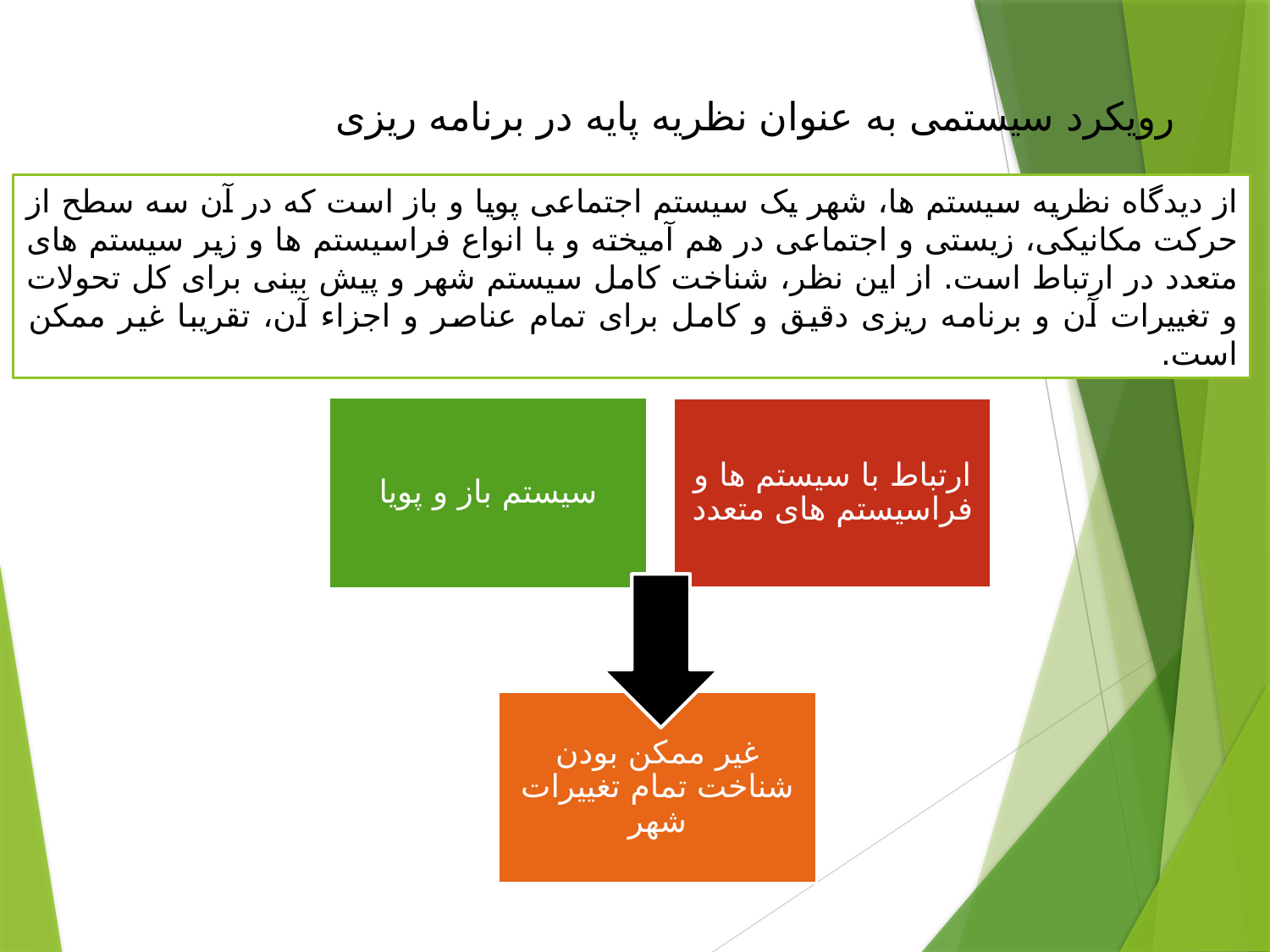

رویکرد سیستمی به عنوان نظریه پایه در برنامه ریزی
از دیدگاه نظریه سیستم ها، شهر یک سیستم اجتماعی پویا و باز است که در آن سه سطح از حرکت مکانیکی، زیستی و اجتماعی در هم آمیخته و با انواع فراسیستم ها و زیر سیستم های متعدد در ارتباط است. از این نظر، شناخت کامل سیستم شهر و پیش بینی برای کل تحولات و تغییرات آن و برنامه ریزی دقیق و کامل برای تمام عناصر و اجزاء آن، تقریبا غیر ممکن است.
سیستم باز و پویا
ارتباط با سیستم ها و فراسیستم های متعدد
غیر ممکن بودن شناخت تمام تغییرات شهر